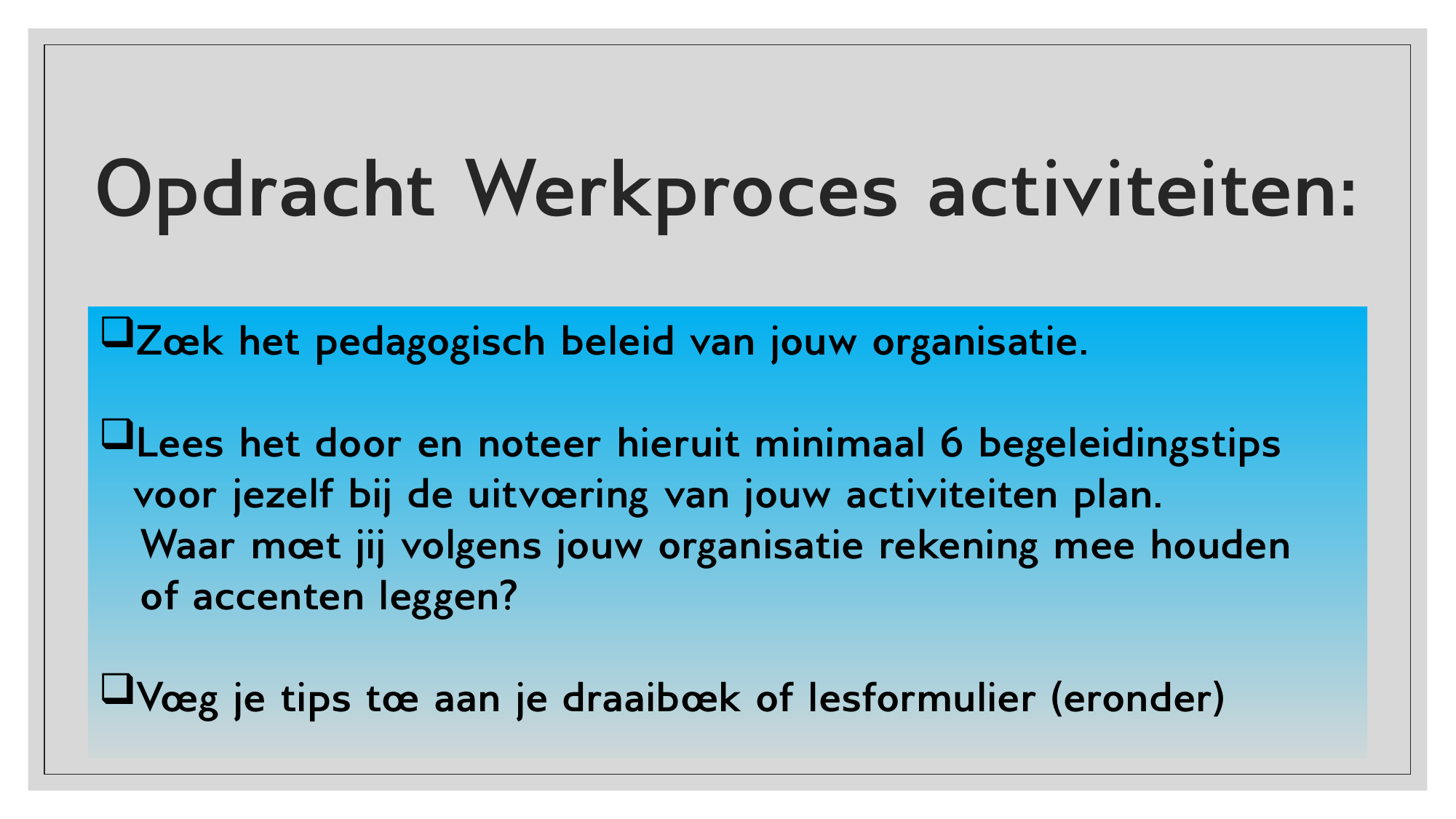

Opdracht Werkproces activiteiten:

Zoek het pedagogisch beleid van jouw organisatie.

Lees het door en noteer hieruit minimaal 6 begeleidingstips voor jezelf bij de uitvoering van jouw activiteiten plan.
   Waar moet jij volgens jouw organisatie rekening mee houden
   of accenten leggen?

Voeg je tips toe aan je draaiboek of lesformulier (eronder)